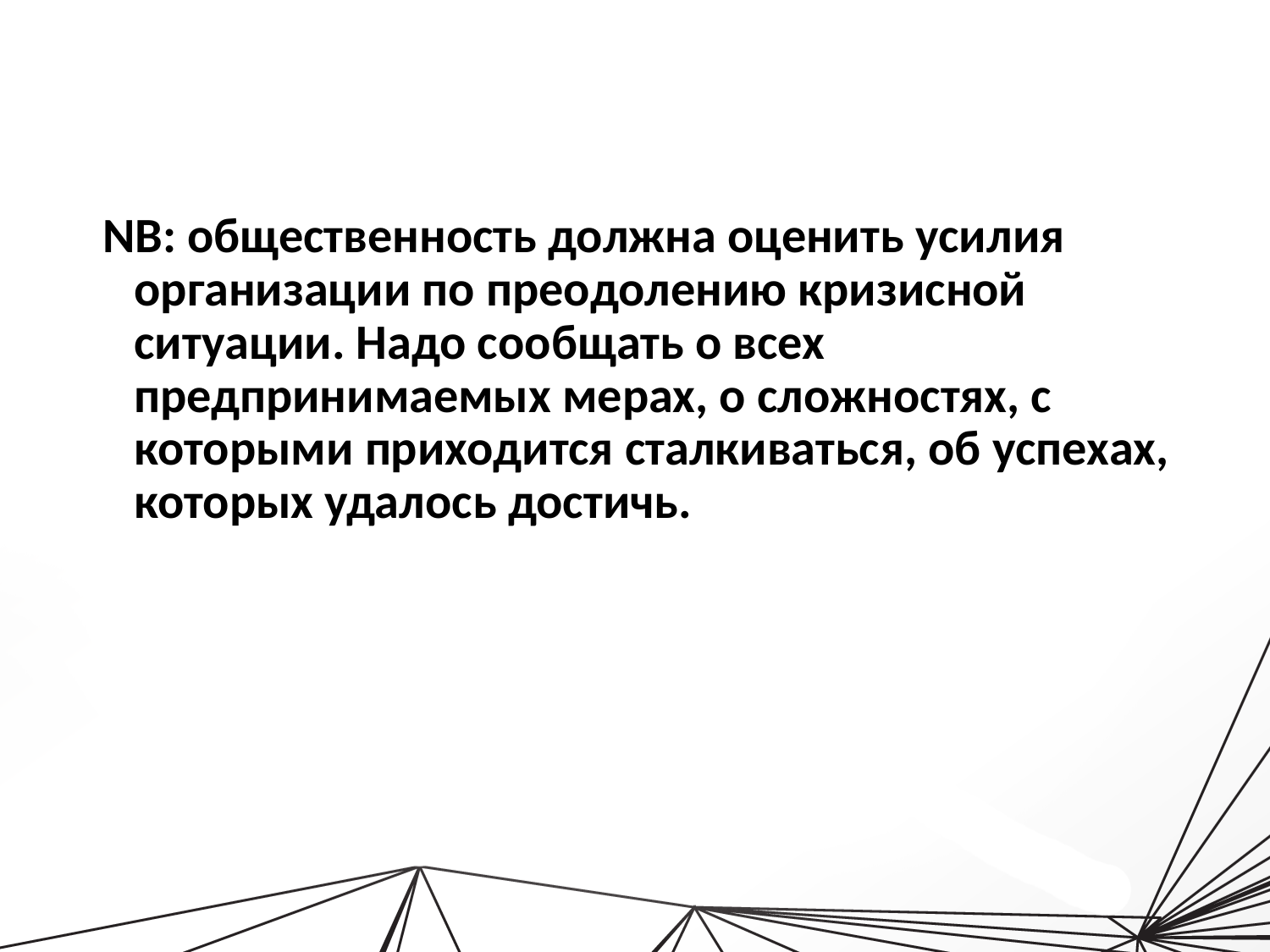

NB: общественность должна оценить усилия организации по преодолению кризисной ситуации. Надо сообщать о всех предпринимаемых мерах, о сложностях, с которыми приходится сталкиваться, об успехах, которых удалось достичь.